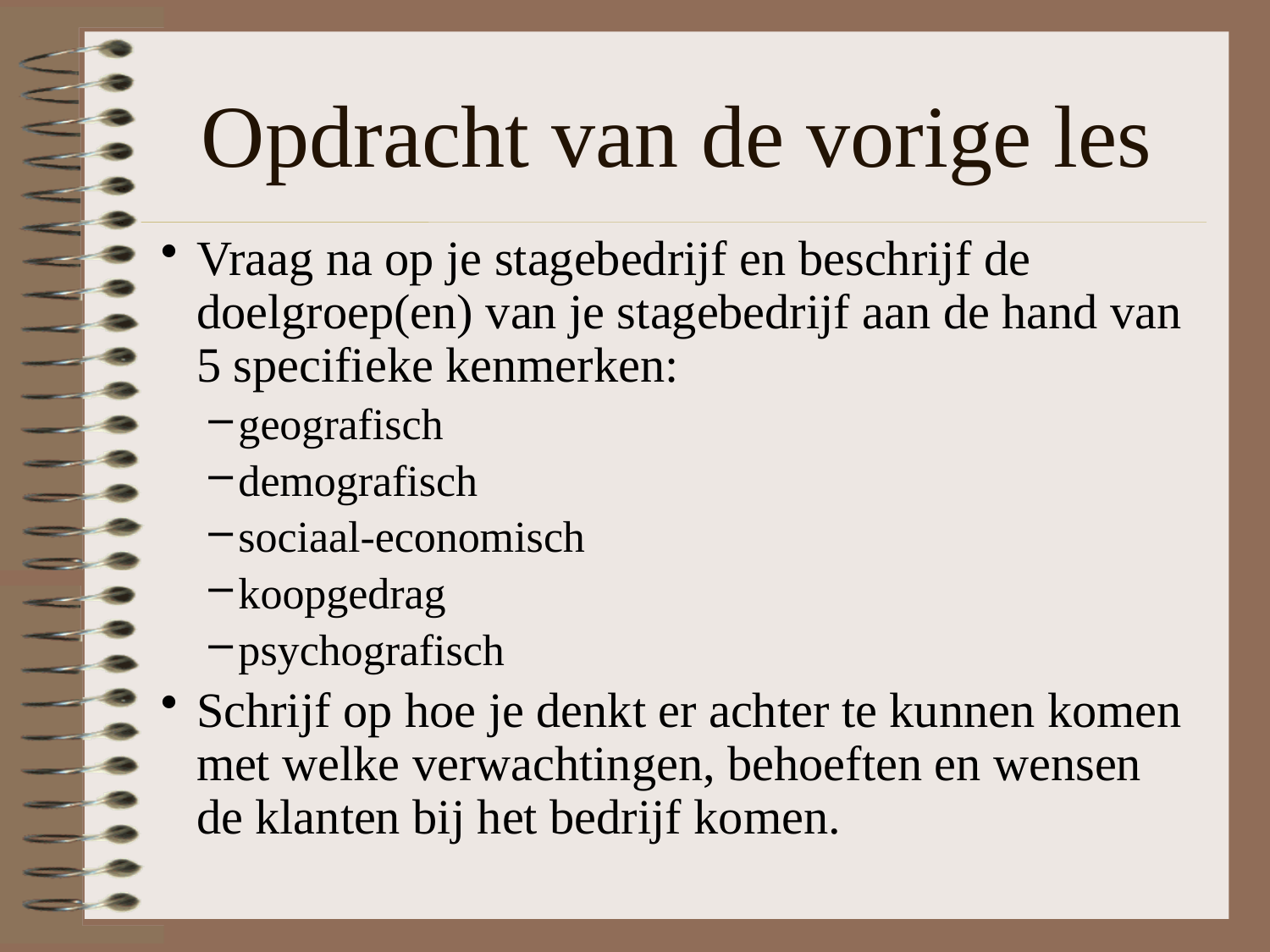

# Opdracht van de vorige les
Vraag na op je stagebedrijf en beschrijf de doelgroep(en) van je stagebedrijf aan de hand van 5 specifieke kenmerken:
geografisch
demografisch
sociaal-economisch
koopgedrag
psychografisch
Schrijf op hoe je denkt er achter te kunnen komen met welke verwachtingen, behoeften en wensen de klanten bij het bedrijf komen.